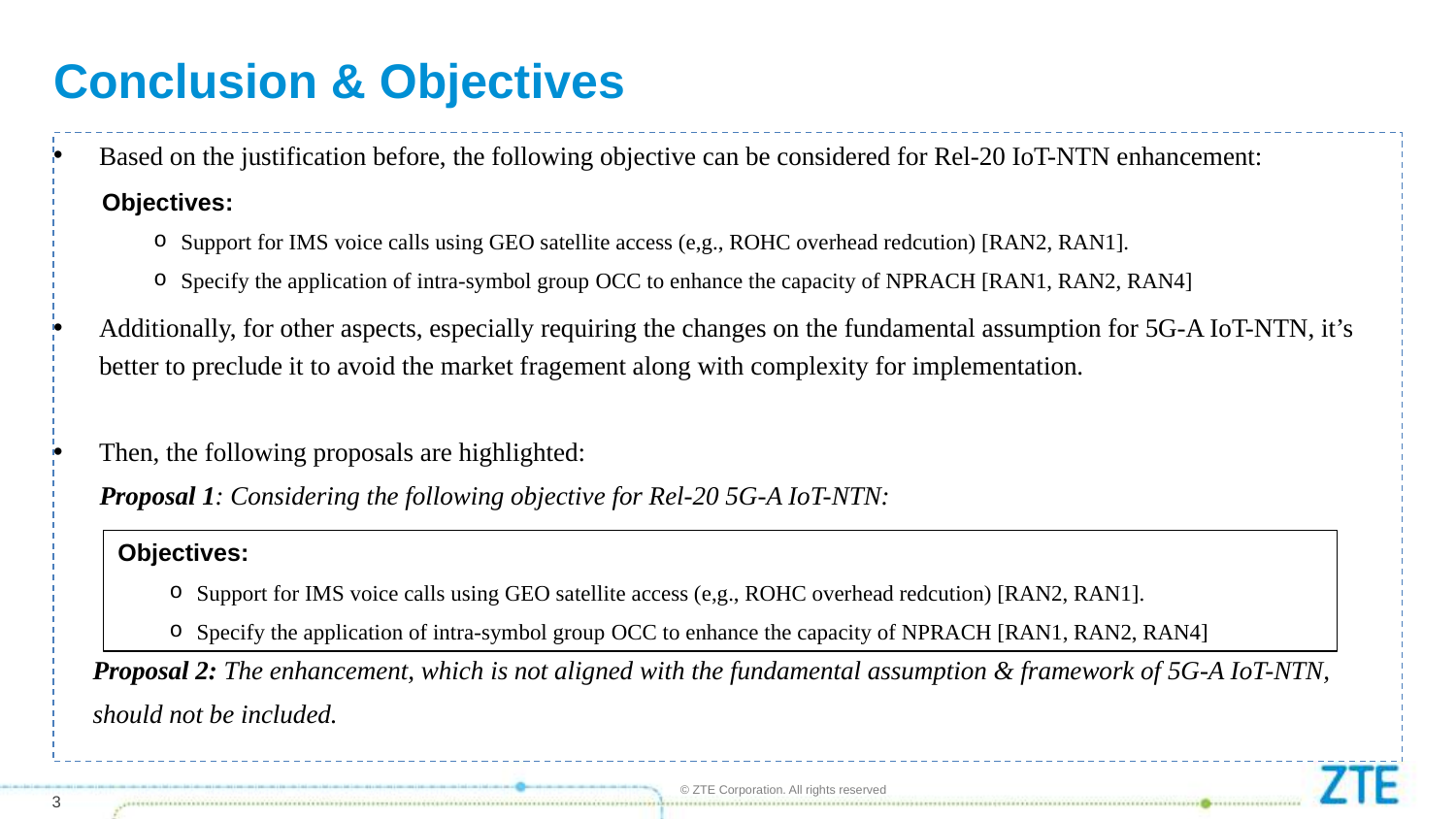

# Conclusion & Objectives
Based on the justification before, the following objective can be considered for Rel-20 IoT-NTN enhancement:

Additionally, for other aspects, especially requiring the changes on the fundamental assumption for 5G-A IoT-NTN, it’s better to preclude it to avoid the market fragement along with complexity for implementation.

Then, the following proposals are highlighted:
       Proposal 1: Considering the following objective for Rel-20 5G-A IoT-NTN:

      Proposal 2: The enhancement, which is not aligned with the fundamental assumption & framework of 5G-A IoT-NTN,
      should not be included.
Objectives:
Support for IMS voice calls using GEO satellite access (e,g., ROHC overhead redcution) [RAN2, RAN1].
Specify the application of intra-symbol group OCC to enhance the capacity of NPRACH [RAN1, RAN2, RAN4]
Objectives:
Support for IMS voice calls using GEO satellite access (e,g., ROHC overhead redcution) [RAN2, RAN1].
Specify the application of intra-symbol group OCC to enhance the capacity of NPRACH [RAN1, RAN2, RAN4]